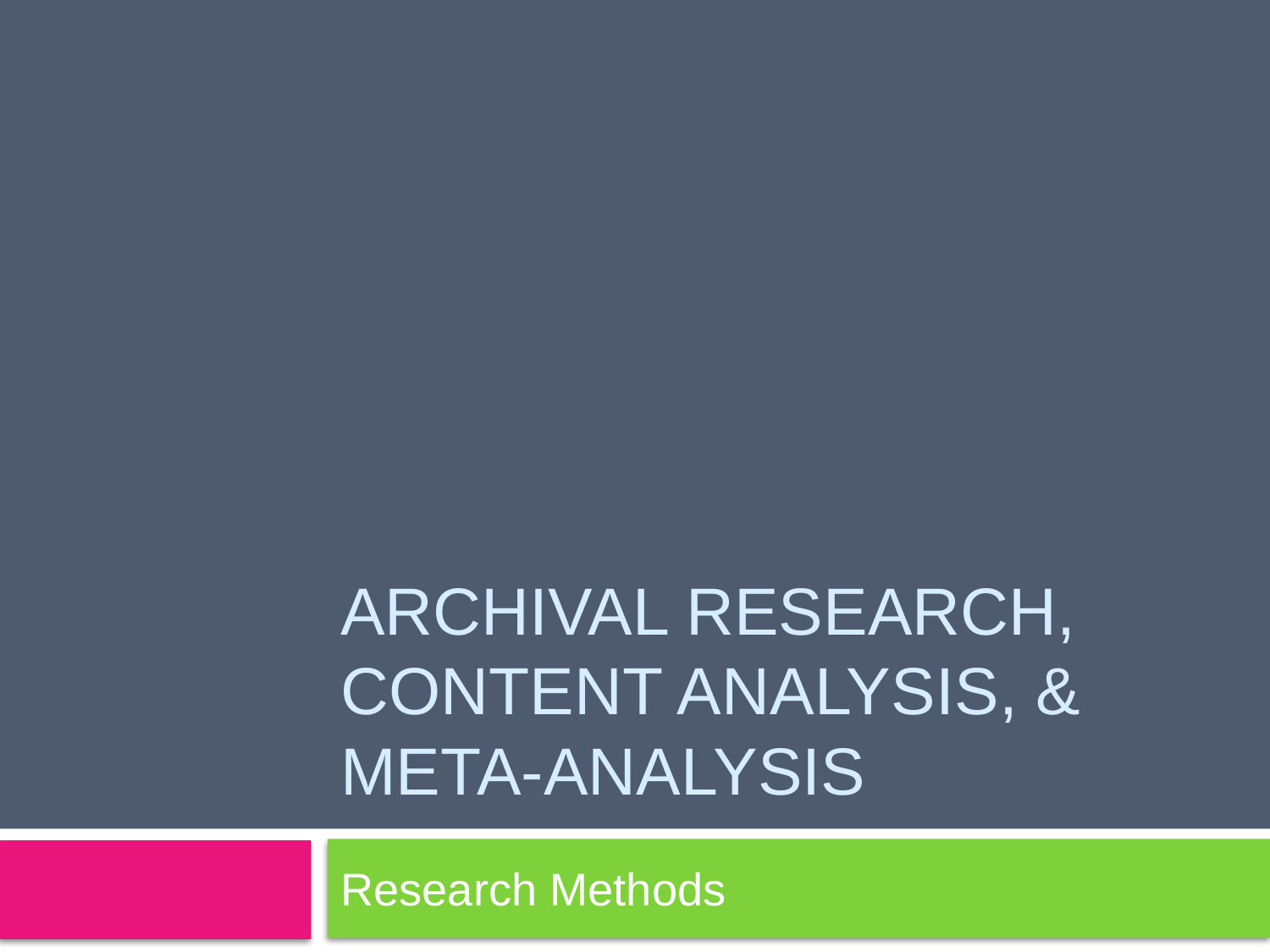

# Archival Research, Content Analysis, & Meta-Analysis
Research Methods